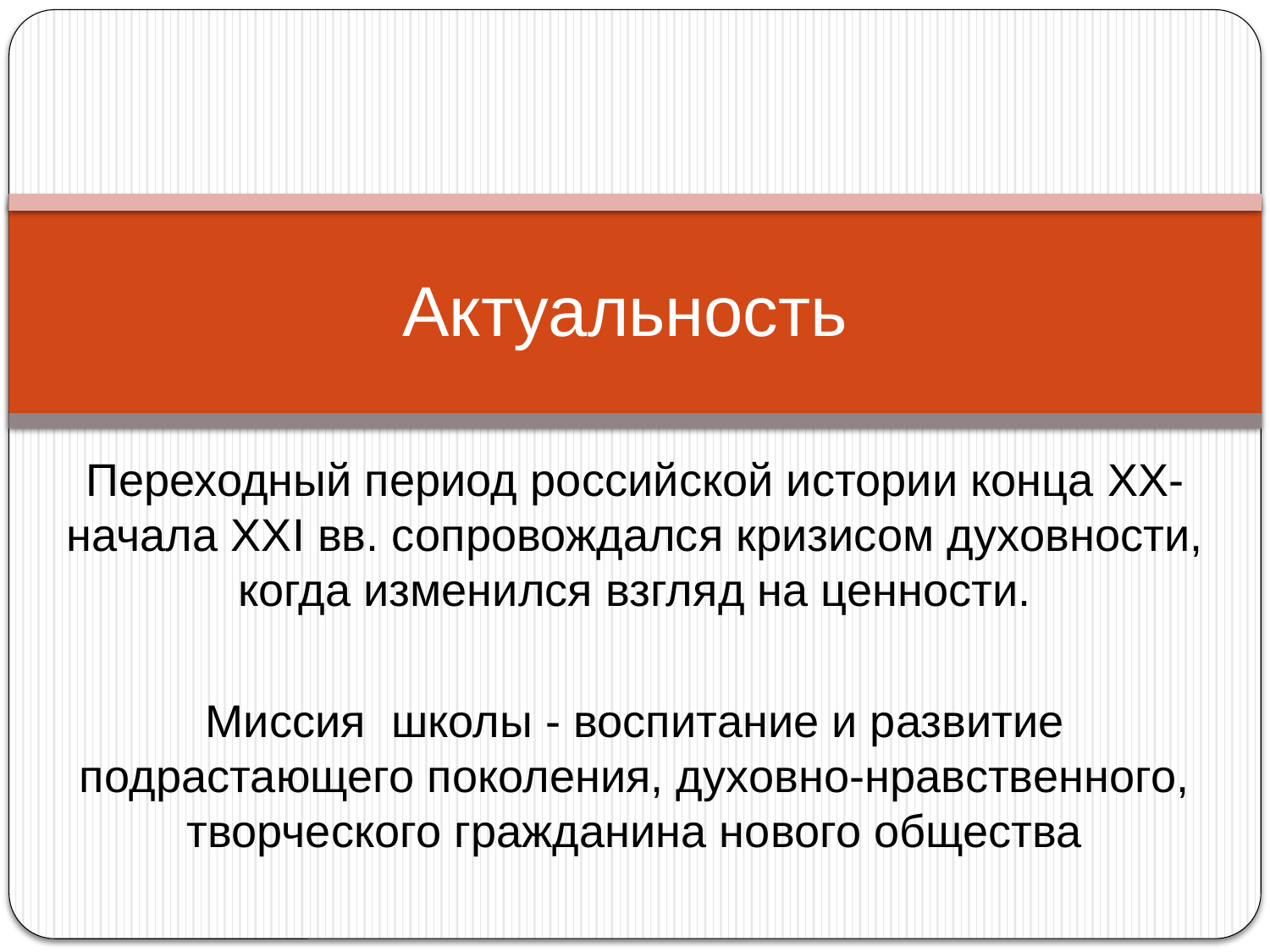

# Актуальность
Переходный период российской истории конца XX- начала XXI вв. сопровождался кризисом духовности, когда изменился взгляд на ценности.

Миссия  школы - воспитание и развитие подрастающего поколения, духовно-нравственного, творческого гражданина нового общества